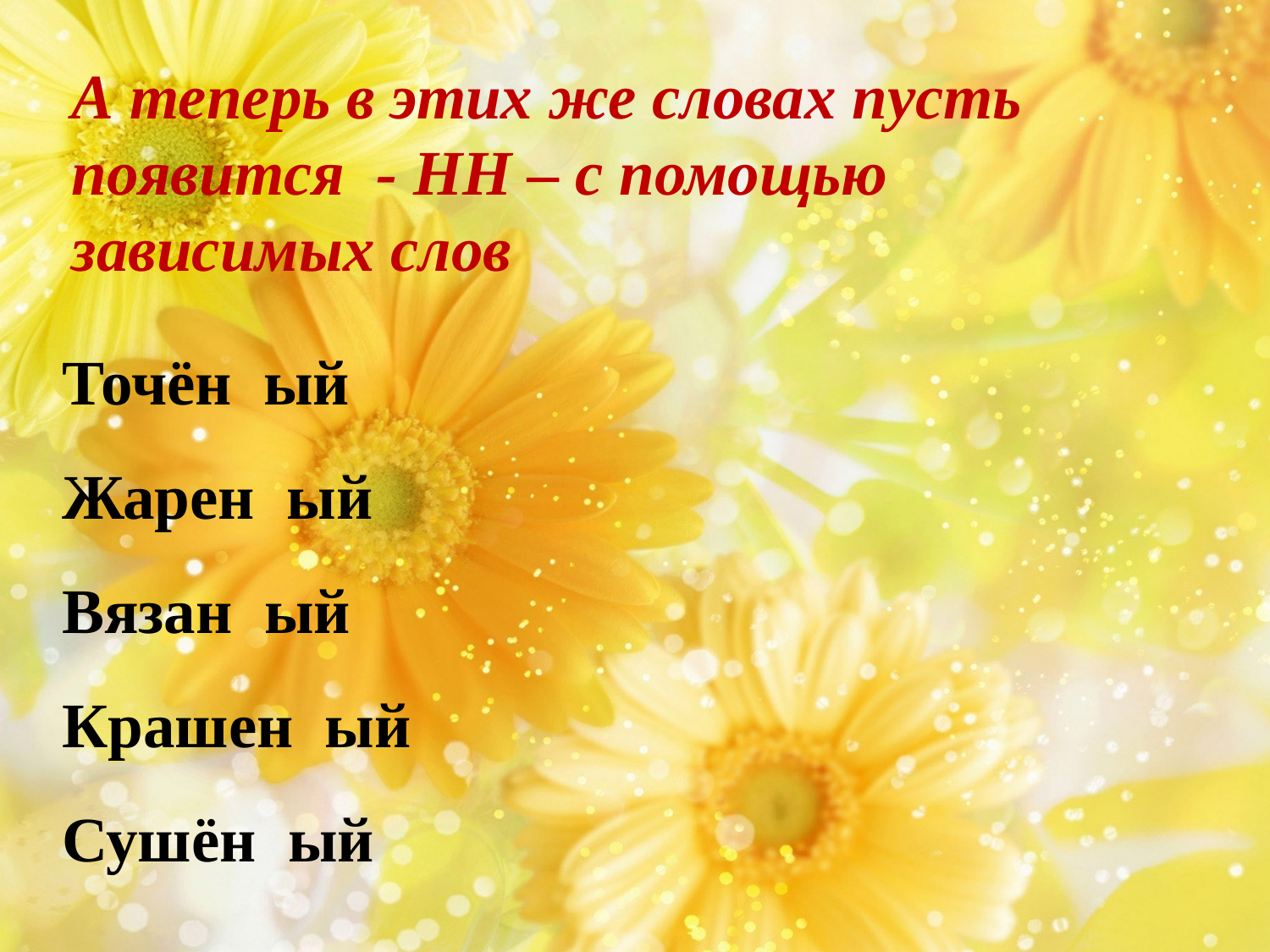

А теперь в этих же словах пусть появится  - НН – с помощью зависимых слов
Точён  ый
Жарен  ый
Вязан  ый
Крашен  ый
Сушён  ый